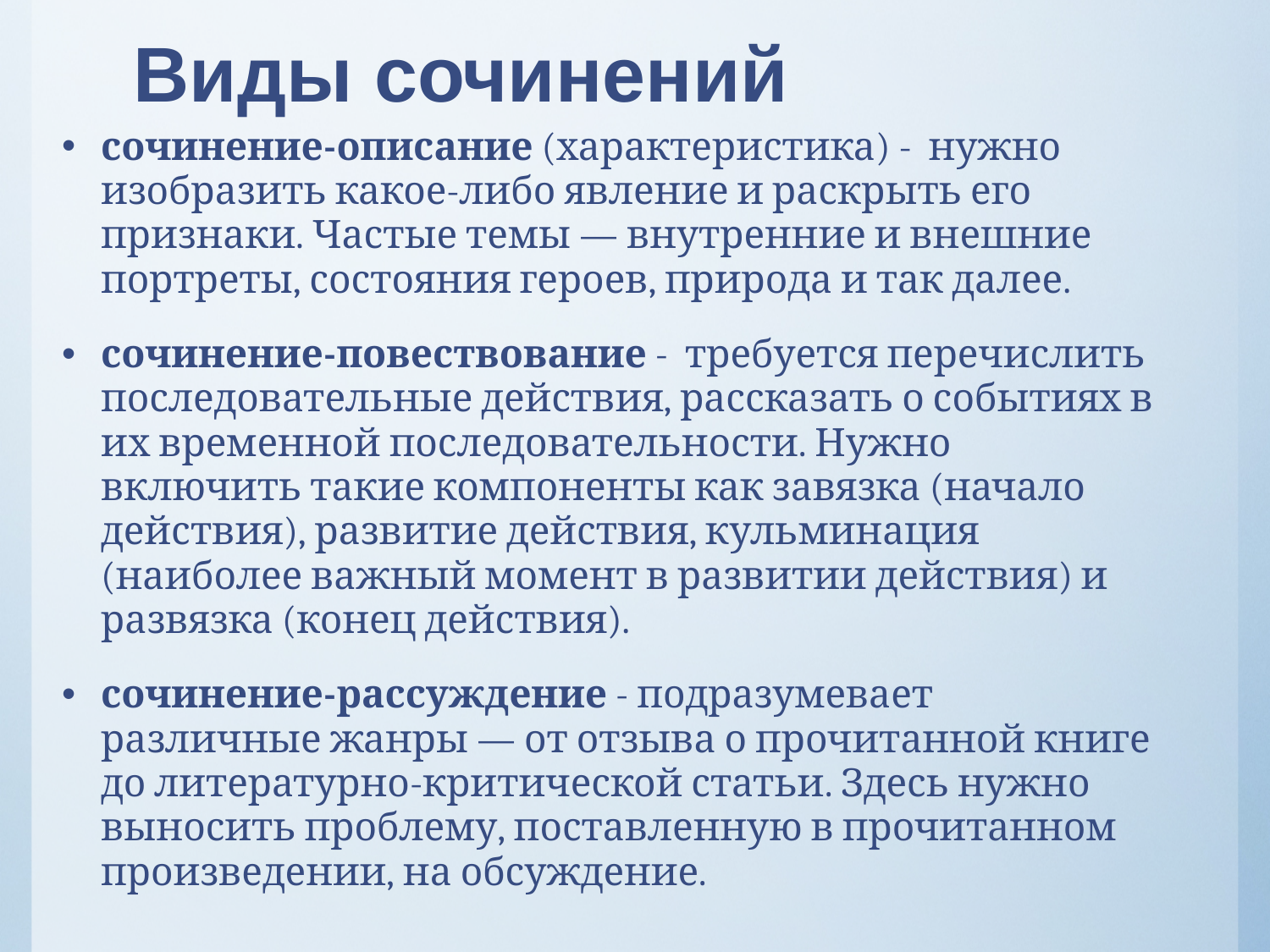

# Виды сочинений
сочинение-описание (характеристика) -  нужно изобразить какое-либо явление и раскрыть его признаки. Частые темы — внутренние и внешние портреты, состояния героев, природа и так далее.
сочинение-повествование -  требуется перечислить последовательные действия, рассказать о событиях в их временной последовательности. Нужно включить такие компоненты как завязка (начало действия), развитие действия, кульминация (наиболее важный момент в развитии действия) и развязка (конец действия).
сочинение-рассуждение - подразумевает различные жанры — от отзыва о прочитанной книге до литературно-критической статьи. Здесь нужно выносить проблему, поставленную в прочитанном произведении, на обсуждение.